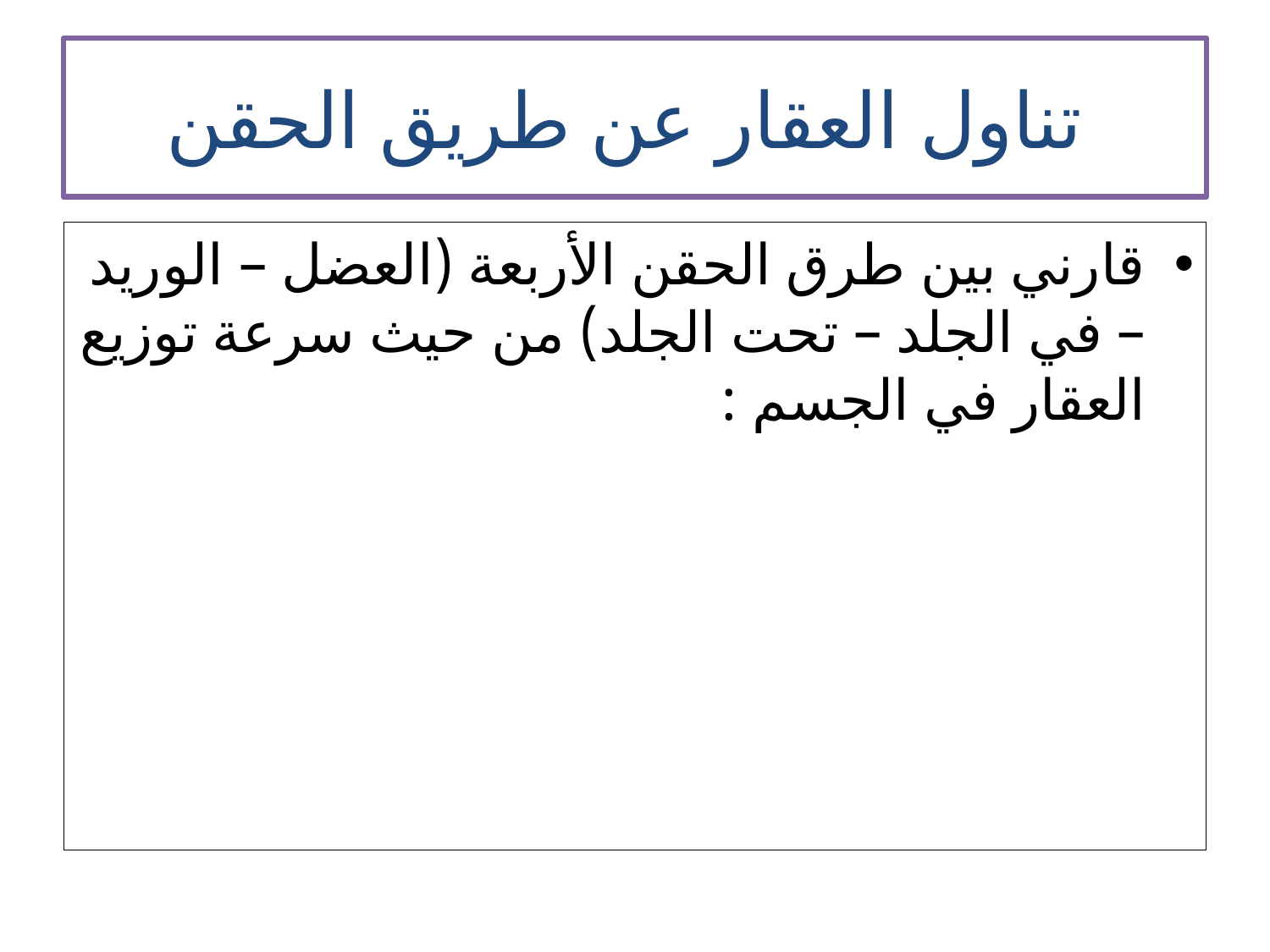

# تناول العقار عن طريق الحقن
قارني بين طرق الحقن الأربعة (العضل – الوريد – في الجلد – تحت الجلد) من حيث سرعة توزيع العقار في الجسم :